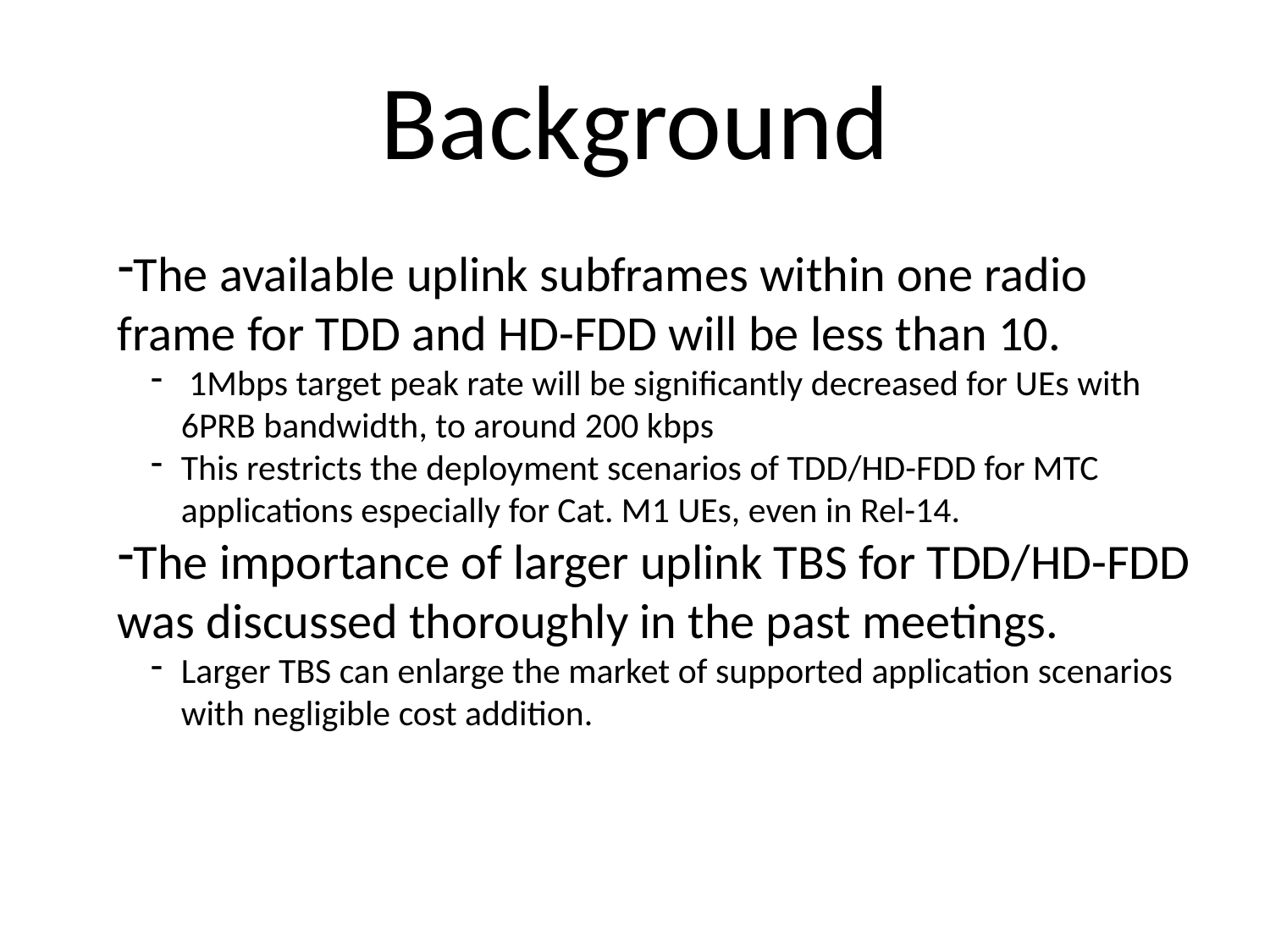

# Background
The available uplink subframes within one radio frame for TDD and HD-FDD will be less than 10.
 1Mbps target peak rate will be significantly decreased for UEs with 6PRB bandwidth, to around 200 kbps
This restricts the deployment scenarios of TDD/HD-FDD for MTC applications especially for Cat. M1 UEs, even in Rel-14.
The importance of larger uplink TBS for TDD/HD-FDD was discussed thoroughly in the past meetings.
Larger TBS can enlarge the market of supported application scenarios  with negligible cost addition.